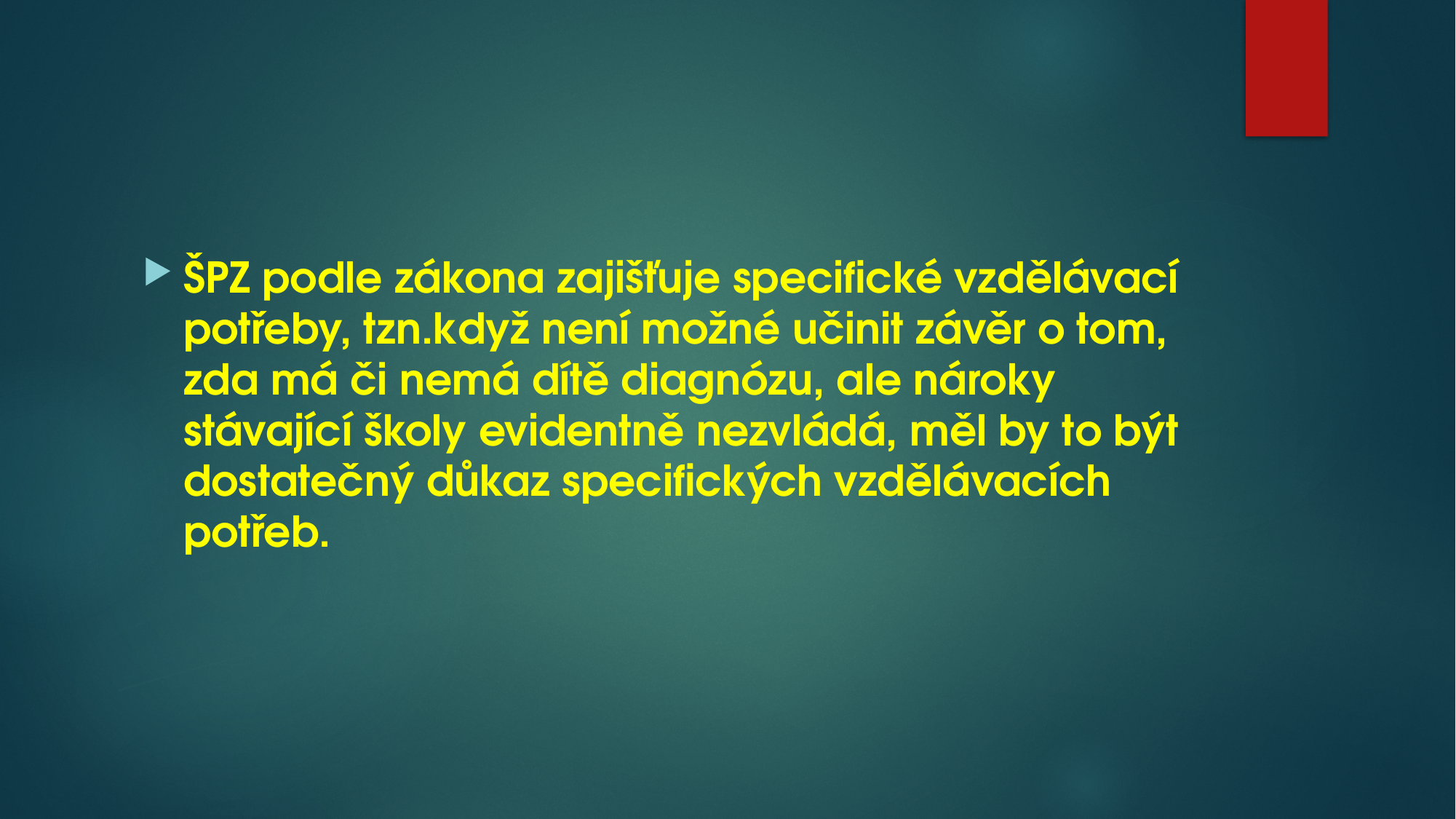

#
ŠPZ podle zákona zajišťuje specifické vzdělávací potřeby, tzn.když není možné učinit závěr o tom, zda má či nemá dítě diagnózu, ale nároky stávající školy evidentně nezvládá, měl by to být dostatečný důkaz specifických vzdělávacích potřeb.